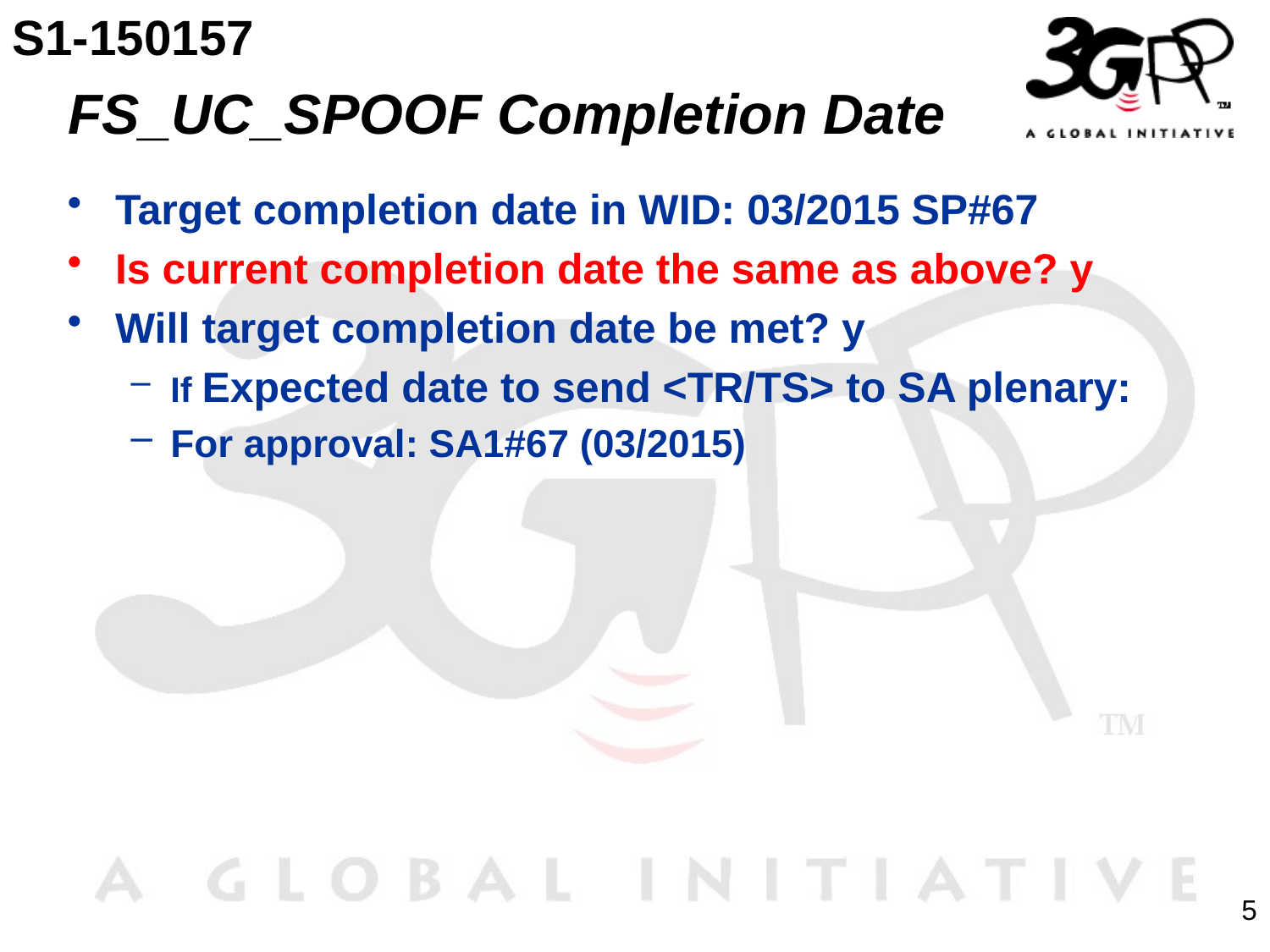

S1-150157
# FS_UC_SPOOF Completion Date
Target completion date in WID: 03/2015 SP#67
Is current completion date the same as above? y
Will target completion date be met? y
If Expected date to send <TR/TS> to SA plenary:
For approval: SA1#67 (03/2015)

5